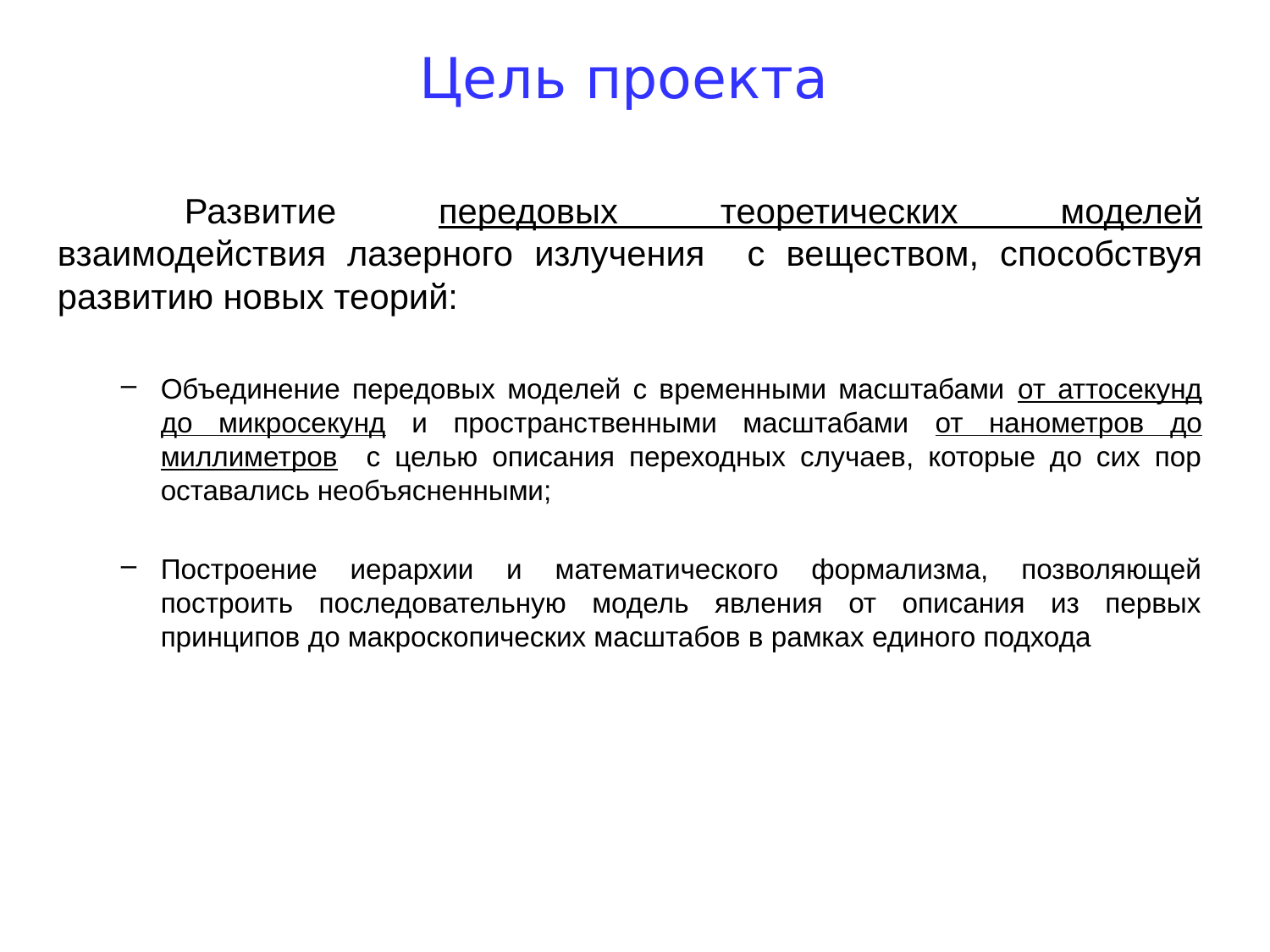

Цель проекта

	Развитие передовых теоретических моделей взаимодействия лазерного излучения  с веществом, способствуя развитию новых теорий:

Объединение передовых моделей с временными масштабами от аттосекунд до микросекунд и пространственными масштабами от нанометров до миллиметров  с целью описания переходных случаев, которые до сих пор оставались необъясненными;

Построение иерархии и математического формализма, позволяющей построить последовательную модель явления от описания из первых принципов до макроскопических масштабов в рамках единого подхода